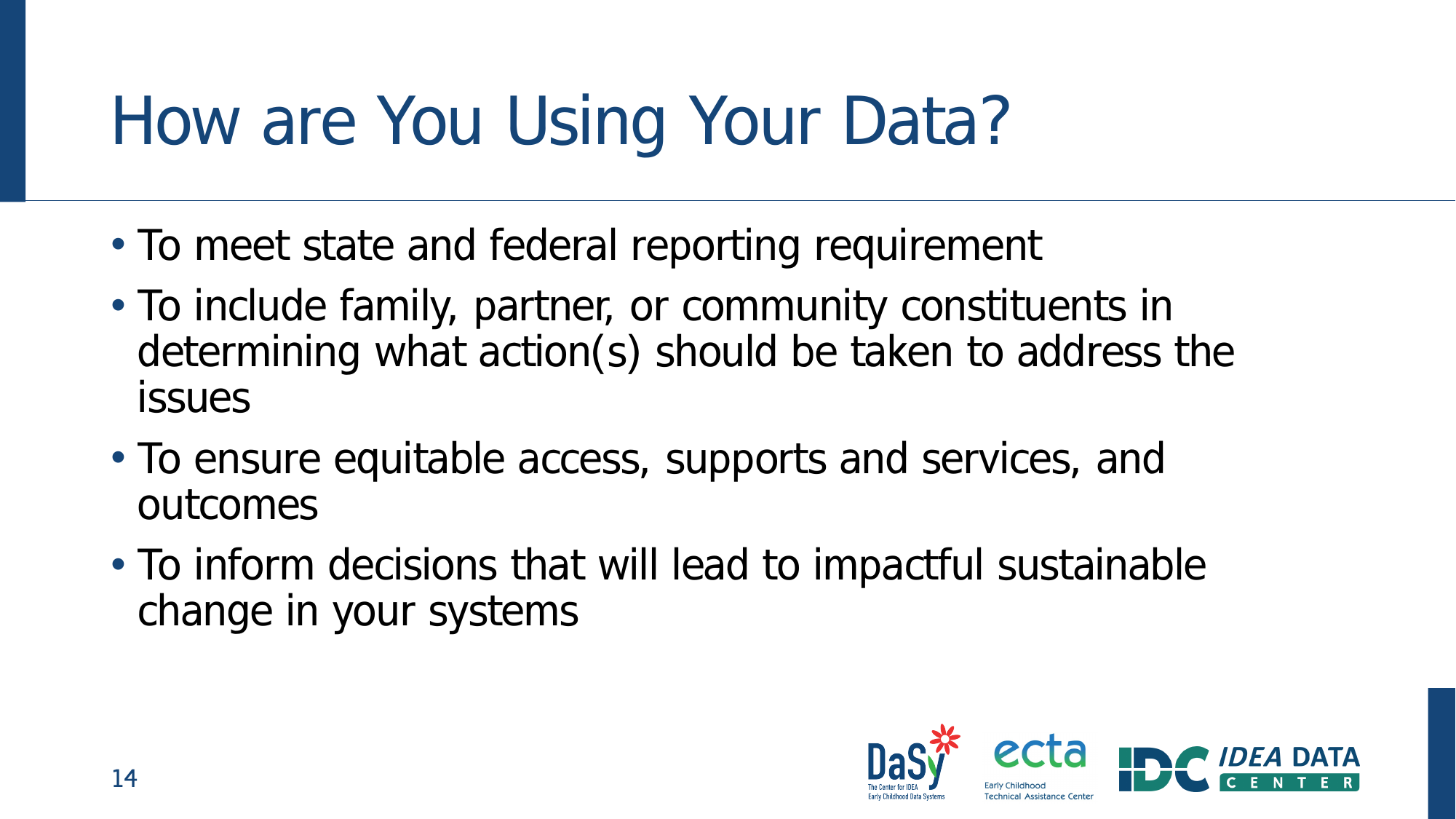

# How are You Using Your Data?
To meet state and federal reporting requirement
To include family, partner, or community constituents in determining what action(s) should be taken to address the issues​
To ensure equitable access, supports and services, and outcomes
To inform decisions that will lead to impactful sustainable change in your systems